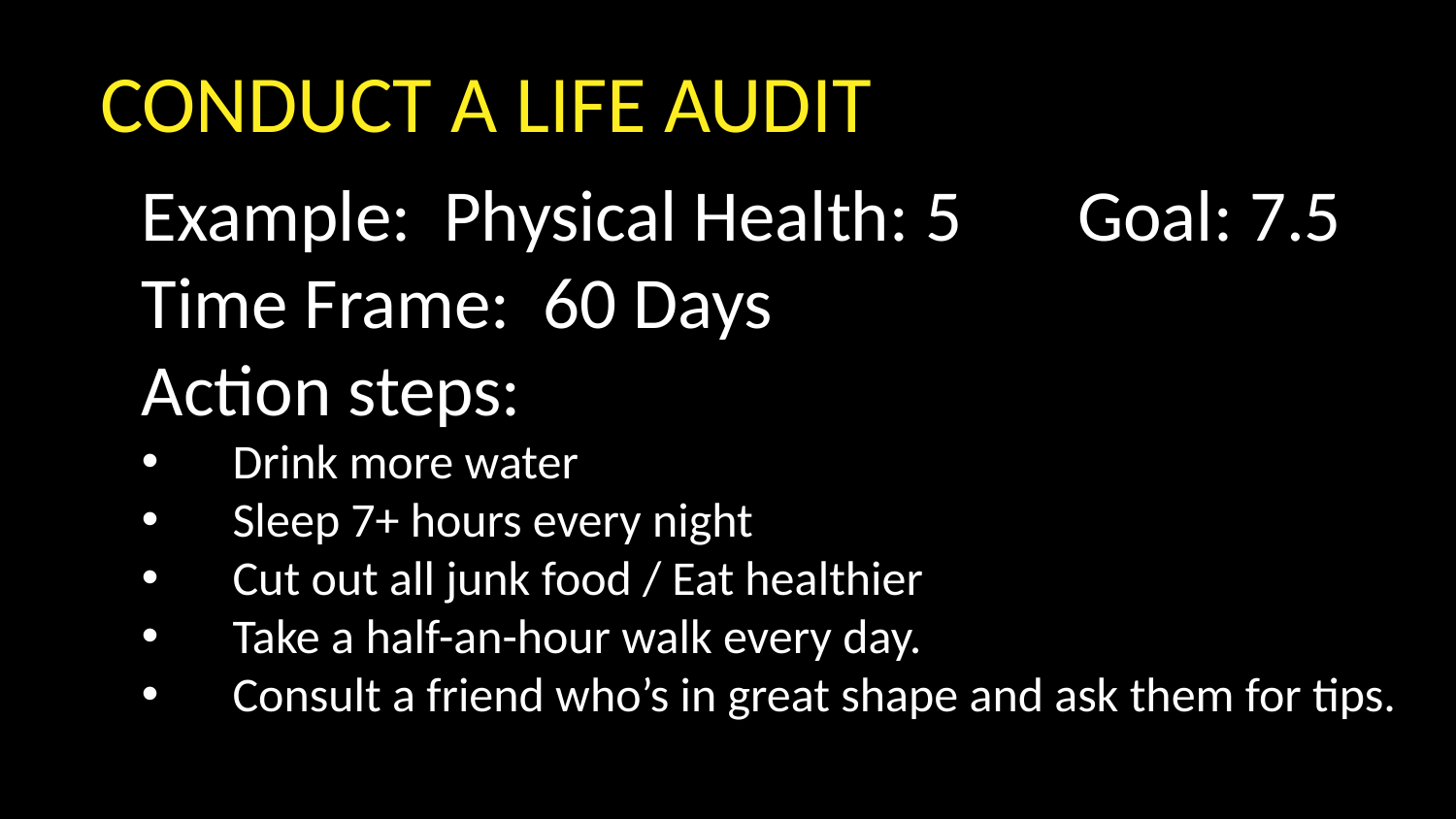

CONDUCT A LIFE AUDIT
Example:  Physical Health: 5       Goal: 7.5
Time Frame:  60 Days
Action steps:
Drink more water
Sleep 7+ hours every night
Cut out all junk food / Eat healthier
Take a half-an-hour walk every day.
Consult a friend who’s in great shape and ask them for tips.